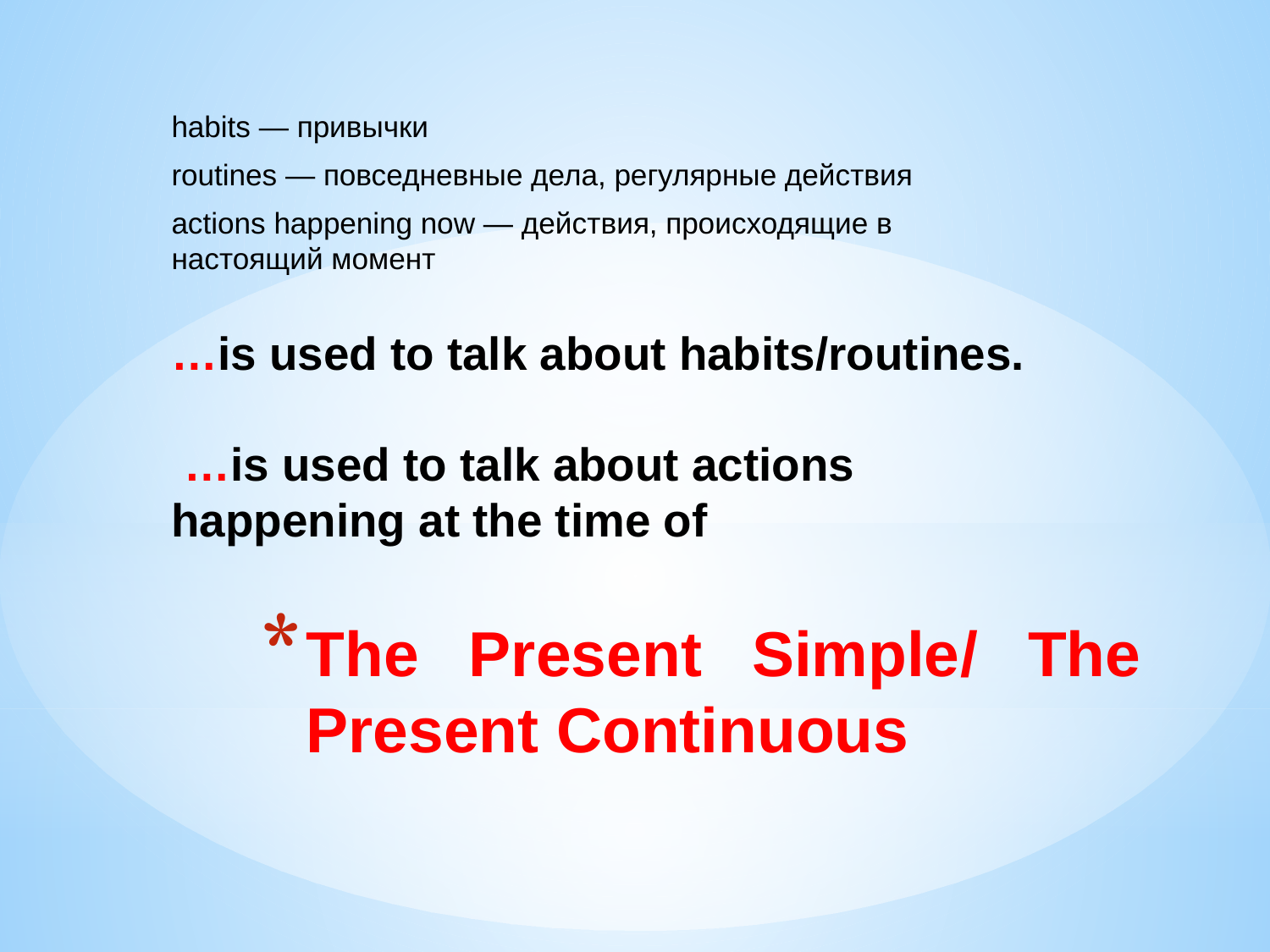

habits — привычки
routines — повседневные дела, регулярные действия
actions happening now — действия, происходящие в настоящий момент

…is used to talk about habits/routines.

 …is used to talk about actions happening at the time of

# The Present Simple/ The Present Continuous